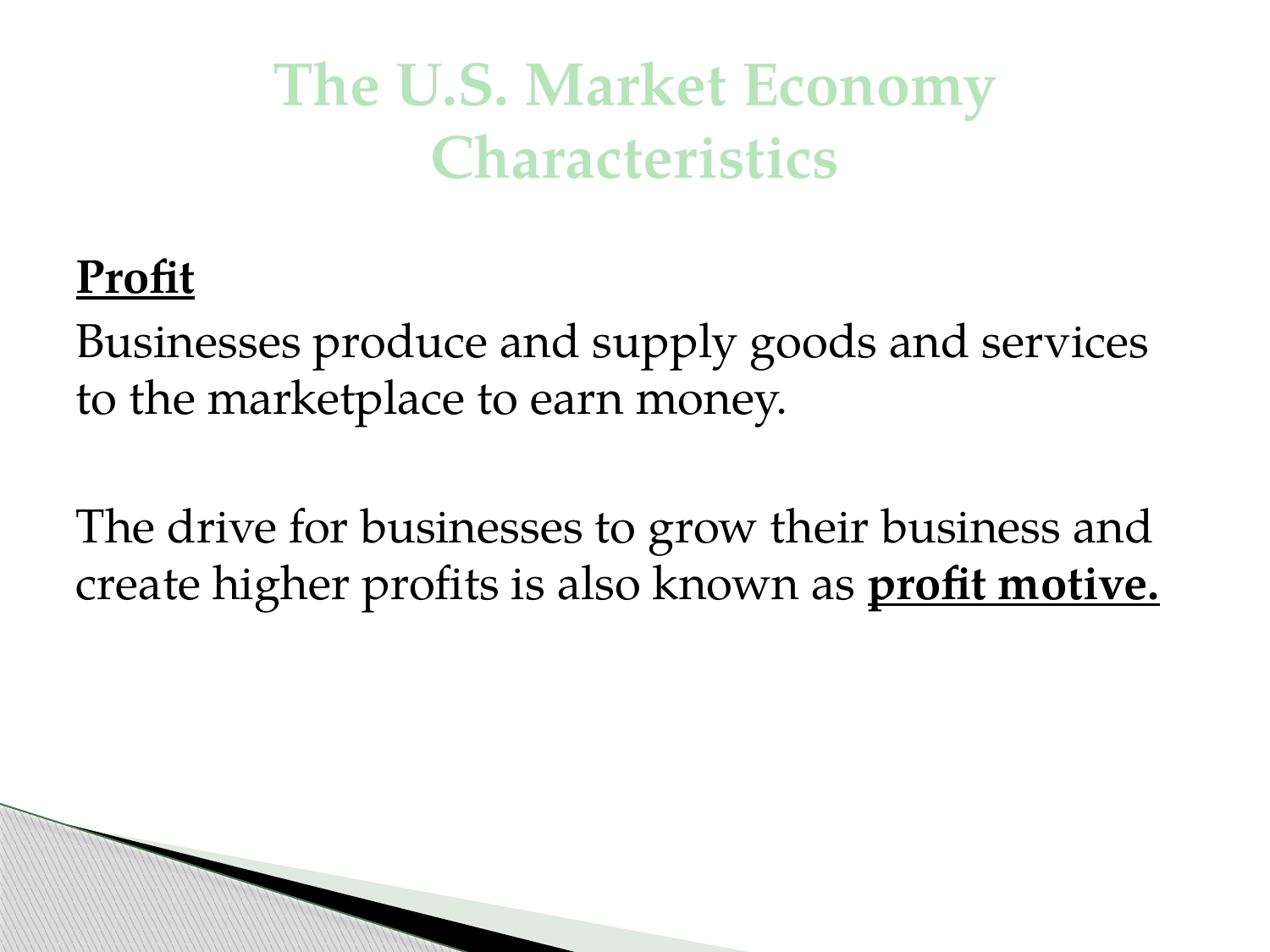

# The U.S. Market Economy Characteristics
Profit
Businesses produce and supply goods and services to the marketplace to earn money.

The drive for businesses to grow their business and create higher profits is also known as profit motive.